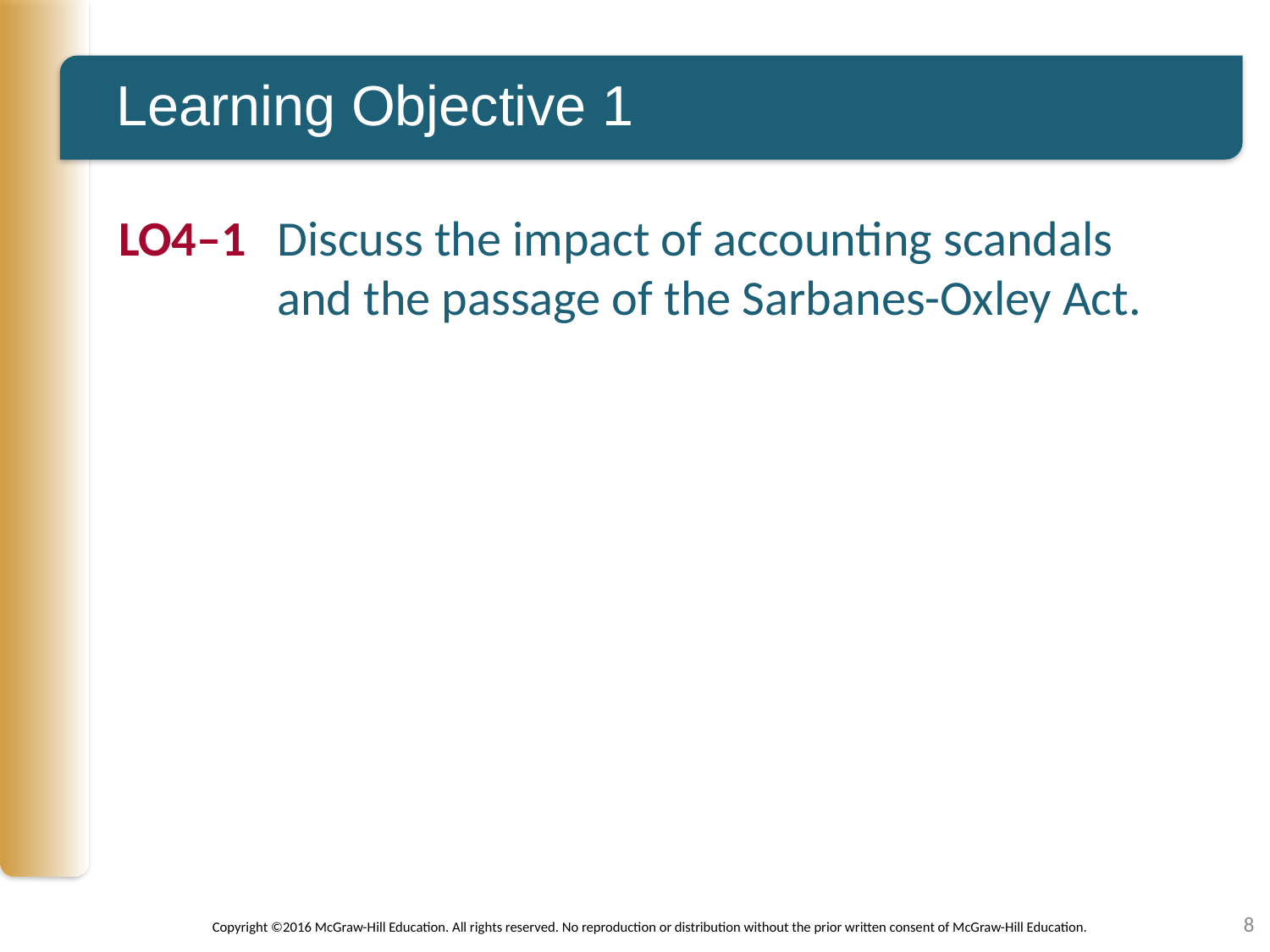

# Learning Objective 1
LO4–1	Discuss the impact of accounting scandals and the passage of the Sarbanes-Oxley Act.
8
Copyright ©2016 McGraw-Hill Education. All rights reserved. No reproduction or distribution without the prior written consent of McGraw-Hill Education.